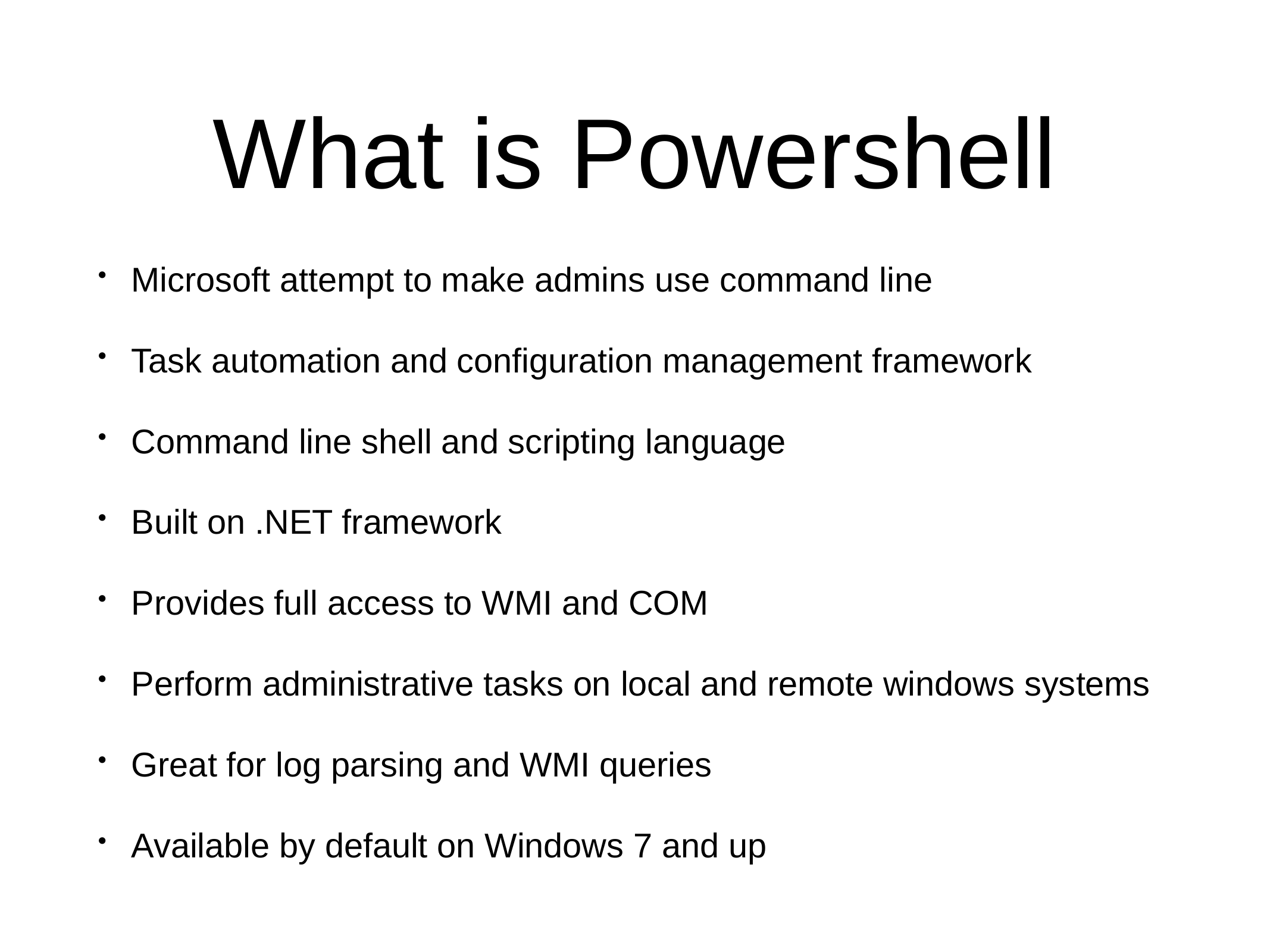

# What is Powershell
Microsoft attempt to make admins use command line
Task automation and configuration management framework
Command line shell and scripting language
Built on .NET framework
Provides full access to WMI and COM
Perform administrative tasks on local and remote windows systems
Great for log parsing and WMI queries
Available by default on Windows 7 and up